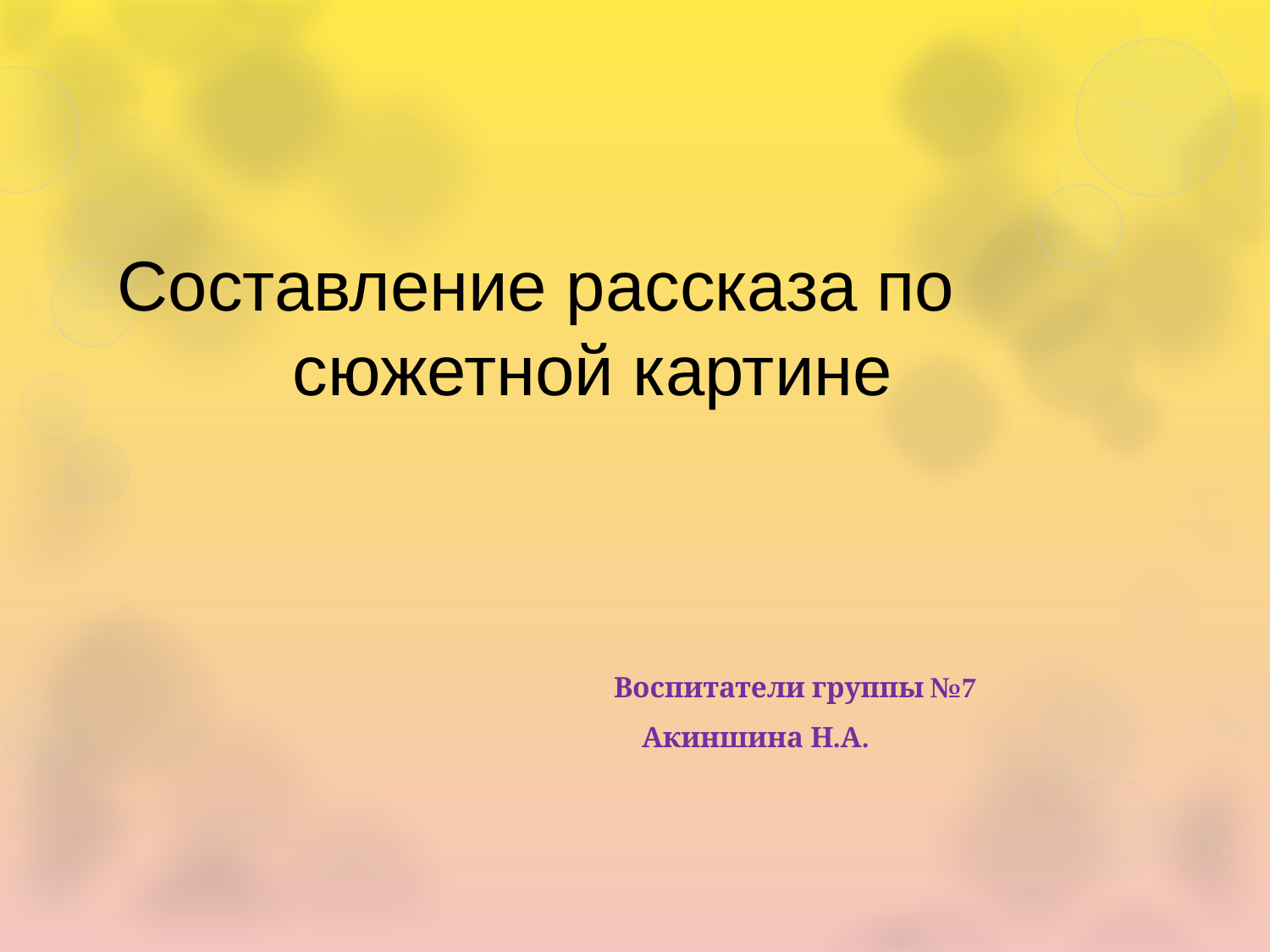

# Составление рассказа по                     сюжетной картине
                                                                  Воспитатели группы №7
                                                                      Акиншина Н.А.